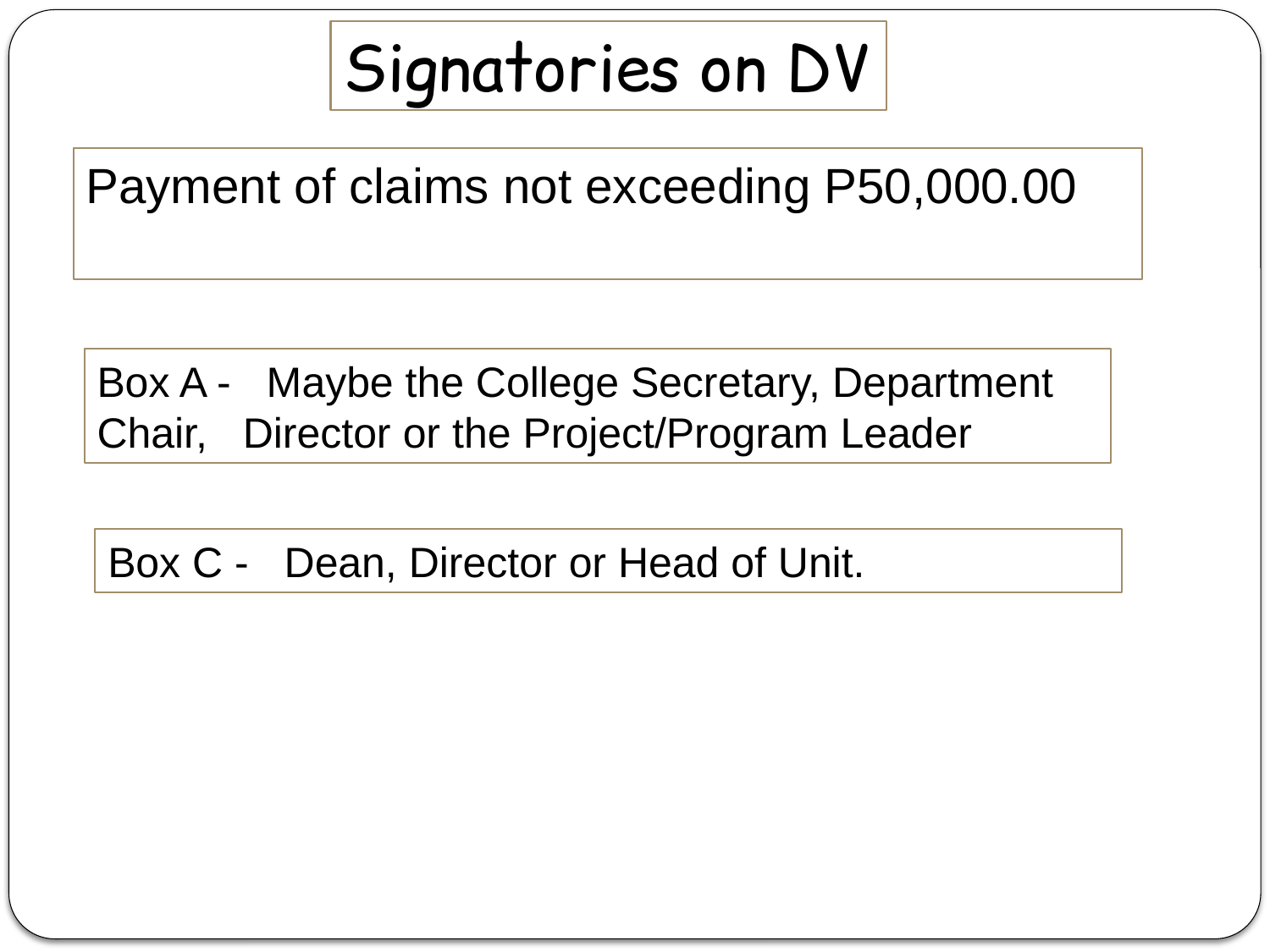

Signatories on DV
Payment of claims not exceeding P50,000.00

Box A -   Maybe the College Secretary, Department Chair,   Director or the Project/Program Leader
Box C -   Dean, Director or Head of Unit.